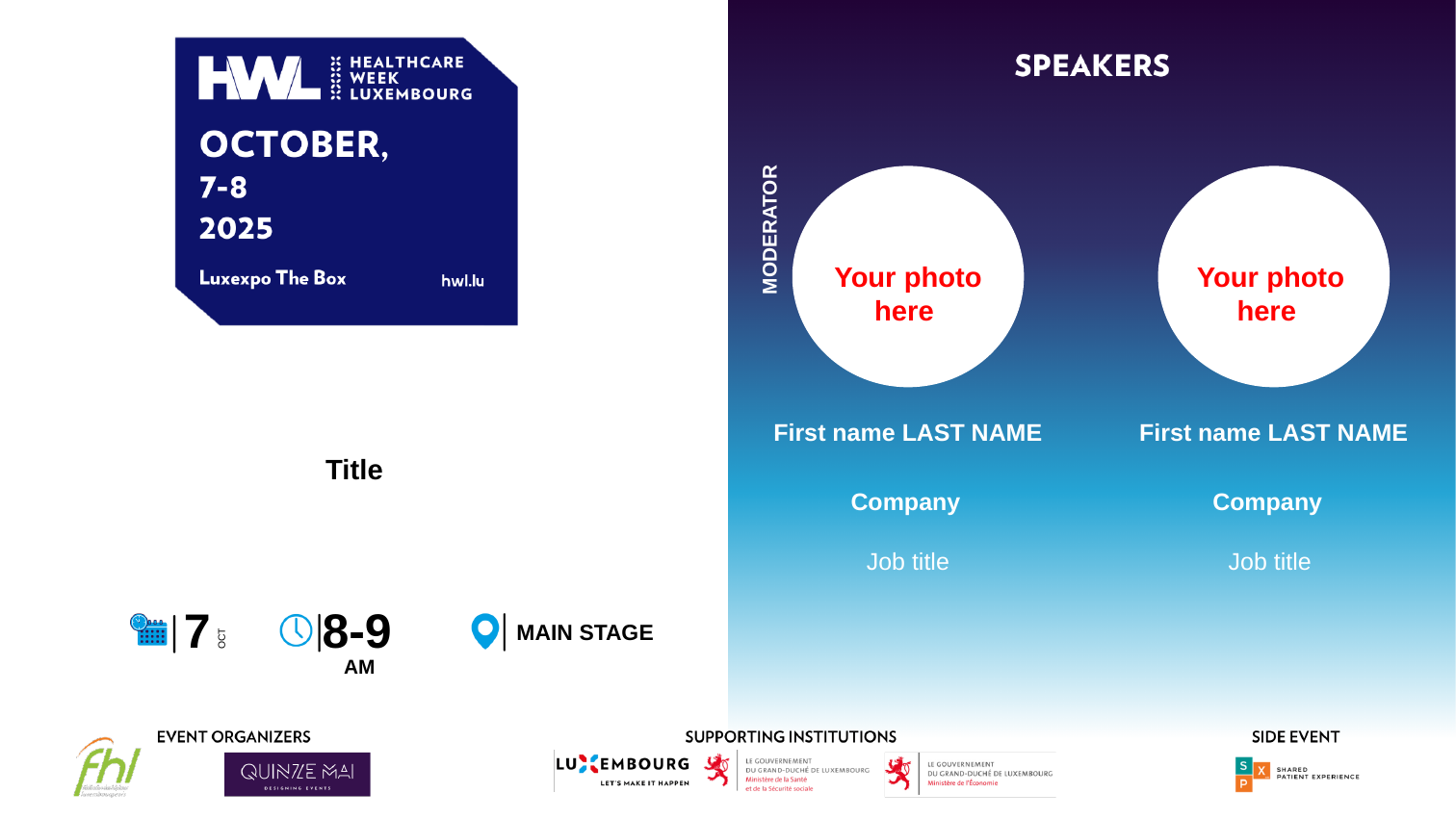

MODERATOR
Your photo here
Your photo here
First name LAST NAME
First name LAST NAME
Title
Company
Company
 Job title
 Job title
7
8-9
MAIN STAGE
AM